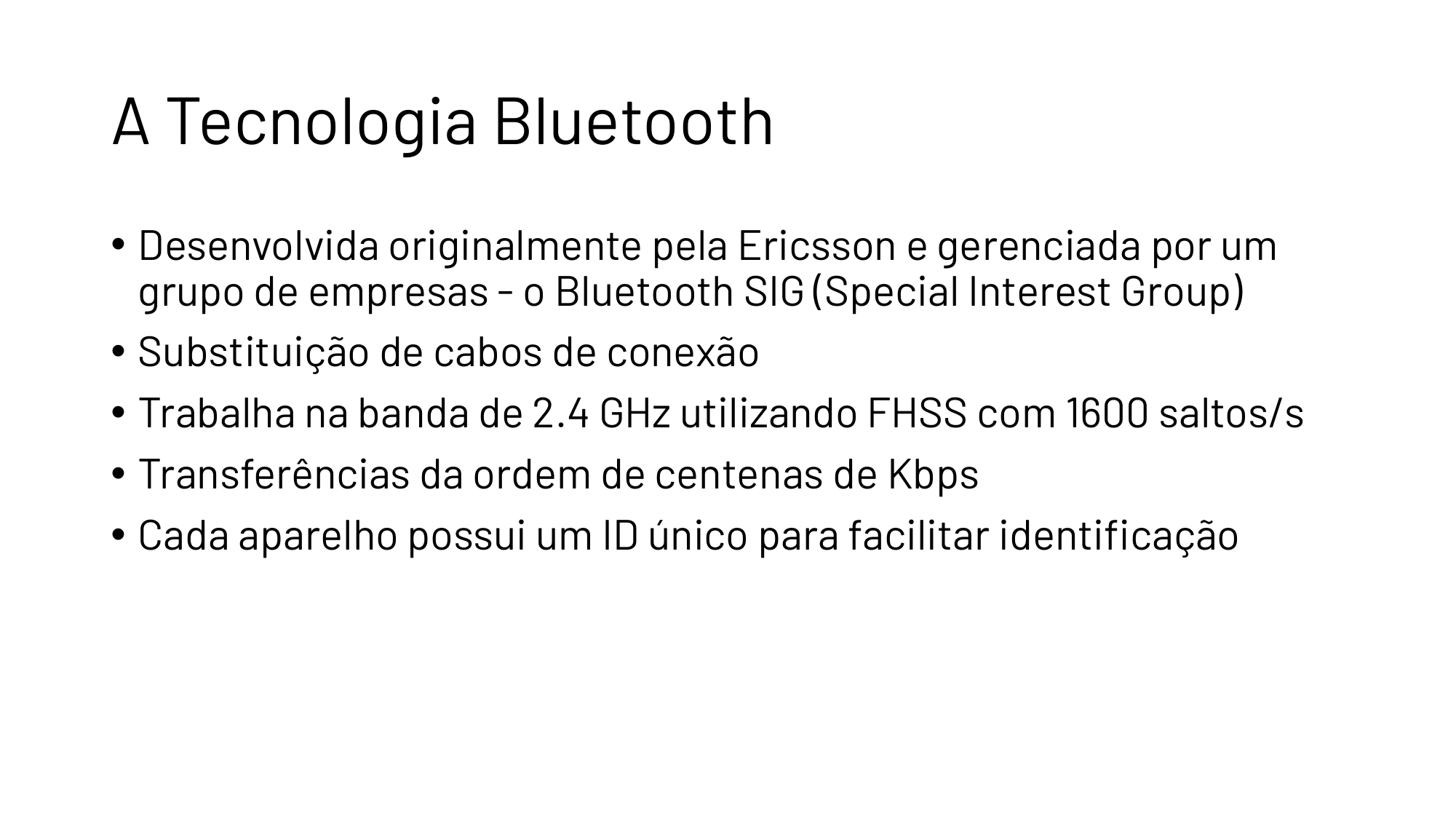

# A Tecnologia Bluetooth
Desenvolvida originalmente pela Ericsson e gerenciada por um grupo de empresas - o Bluetooth SIG (Special Interest Group)
Substituição de cabos de conexão
Trabalha na banda de 2.4 GHz utilizando FHSS com 1600 saltos/s
Transferências da ordem de centenas de Kbps
Cada aparelho possui um ID único para facilitar identificação